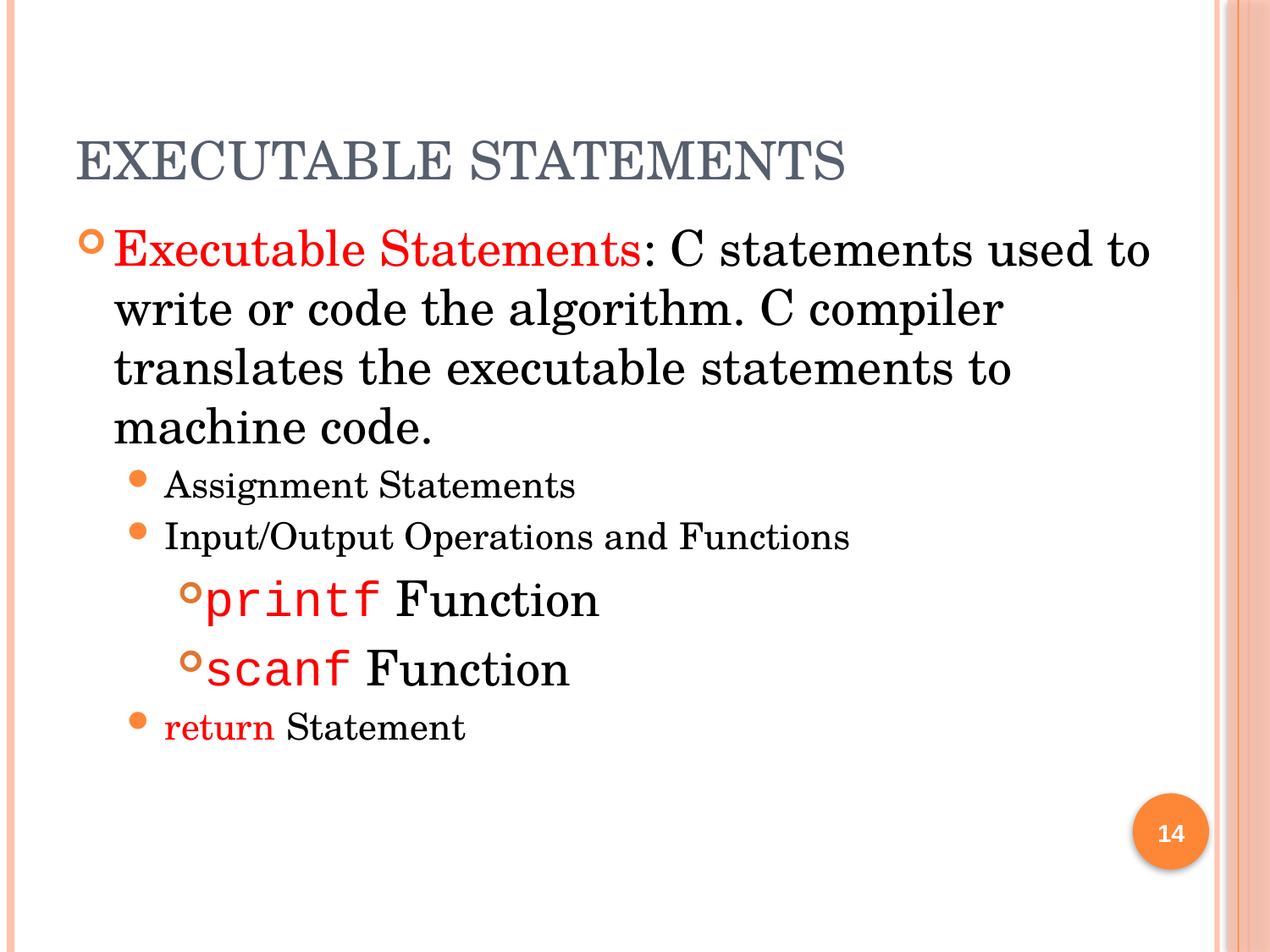

# Executable Statements
Executable Statements: C statements used to write or code the algorithm. C compiler translates the executable statements to machine code.
Assignment Statements
Input/Output Operations and Functions
printf Function
scanf Function
return Statement
14